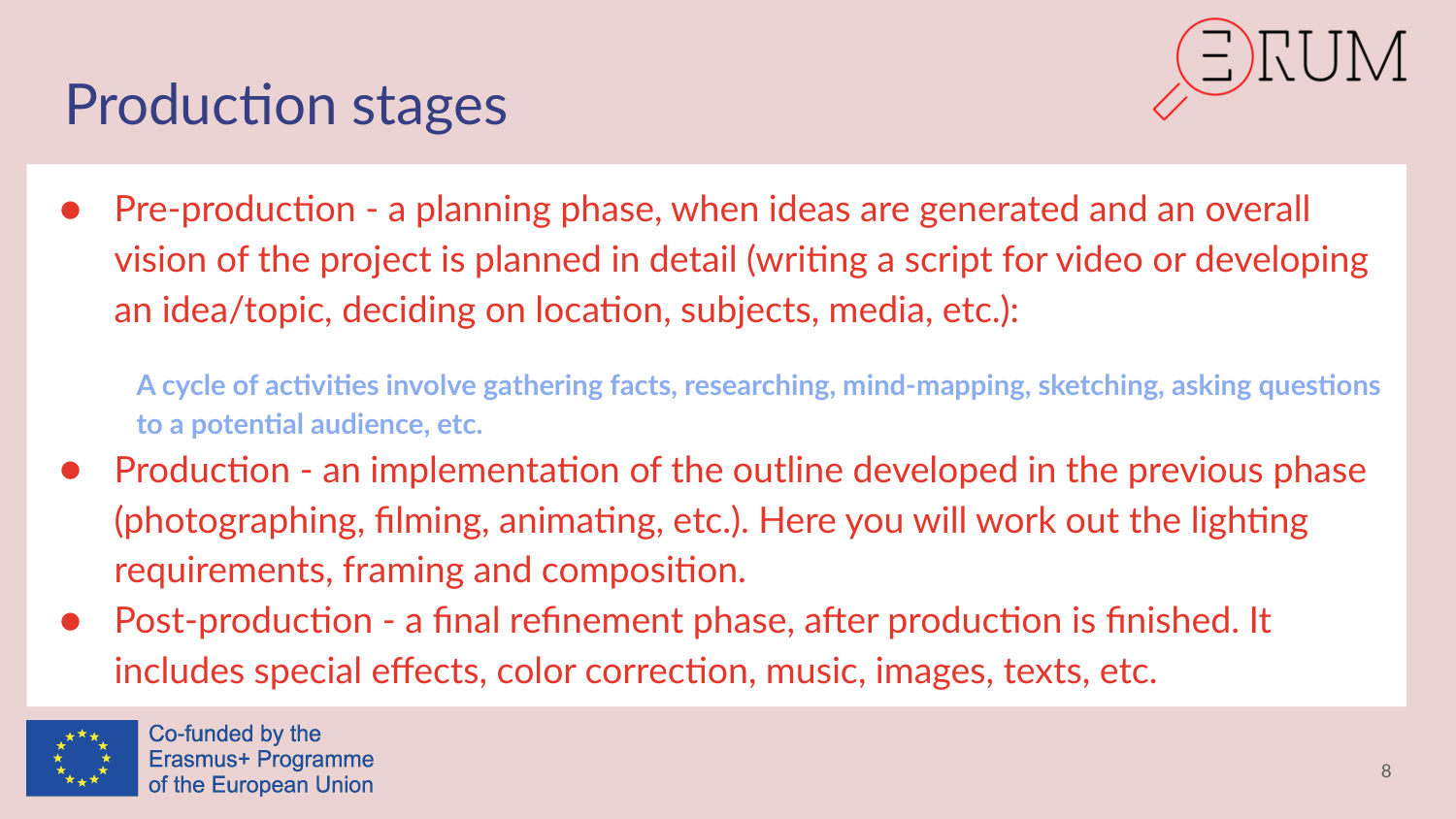

# Production stages
Pre-production - a planning phase, when ideas are generated and an overall vision of the project is planned in detail (writing a script for video or developing an idea/topic, deciding on location, subjects, media, etc.):
A cycle of activities involve gathering facts, researching, mind-mapping, sketching, asking questions to a potential audience, etc.
Production - an implementation of the outline developed in the previous phase (photographing, filming, animating, etc.). Here you will work out the lighting requirements, framing and composition.
Post-production - a final refinement phase, after production is finished. It includes special effects, color correction, music, images, texts, etc.
8